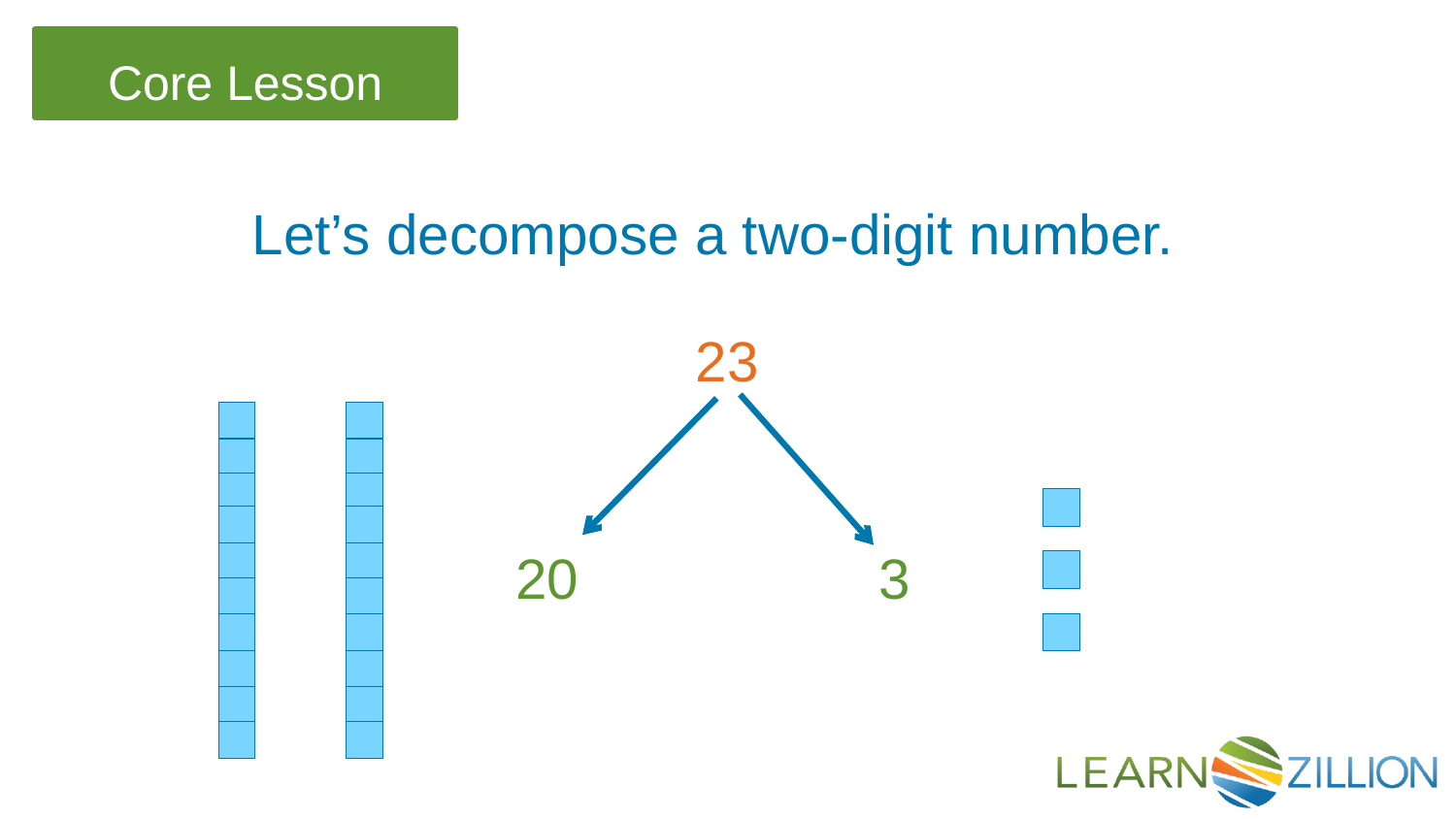

Let’s decompose a two-digit number.
23

20
3